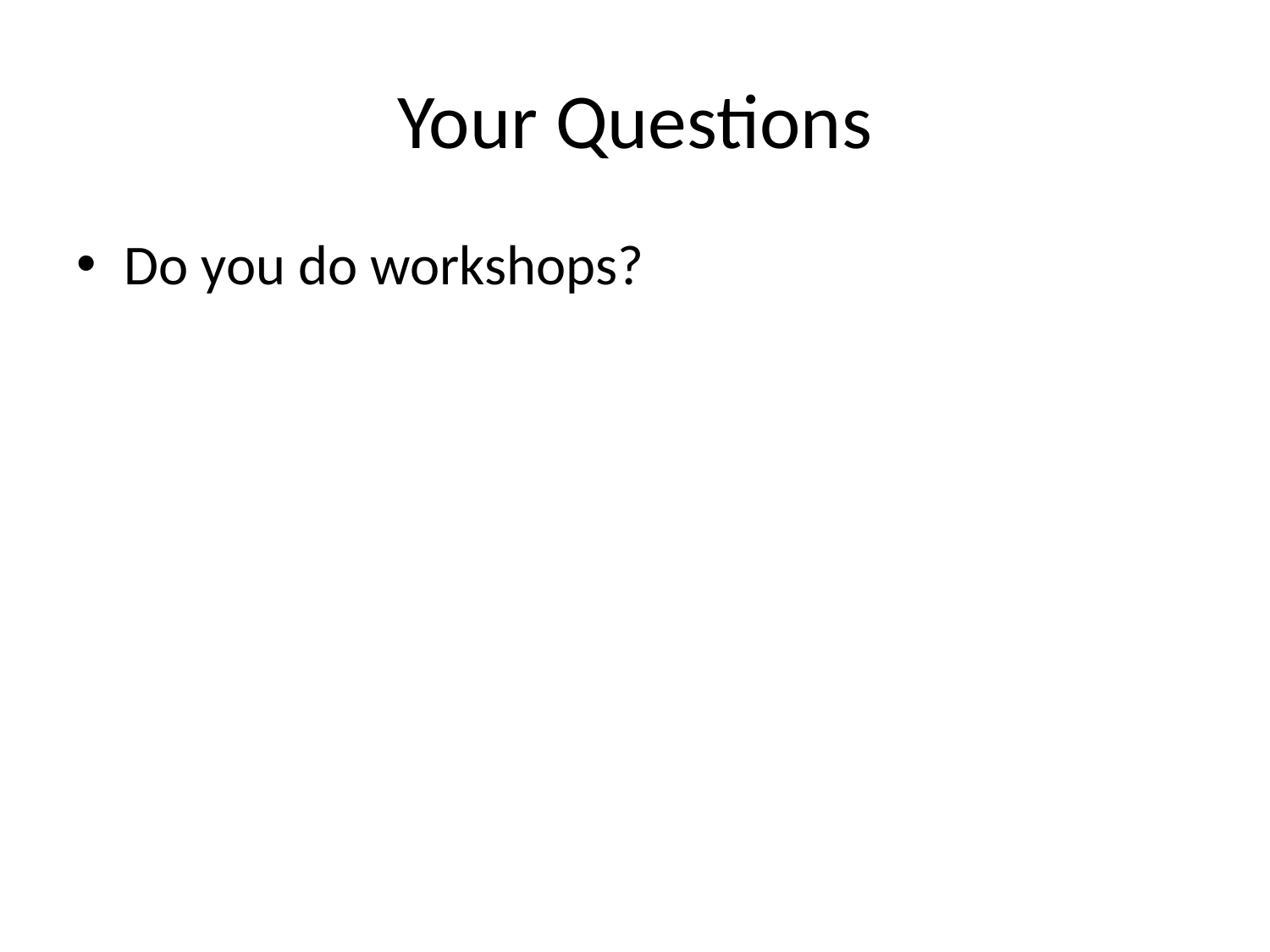

# Your Questions
Do you do workshops?